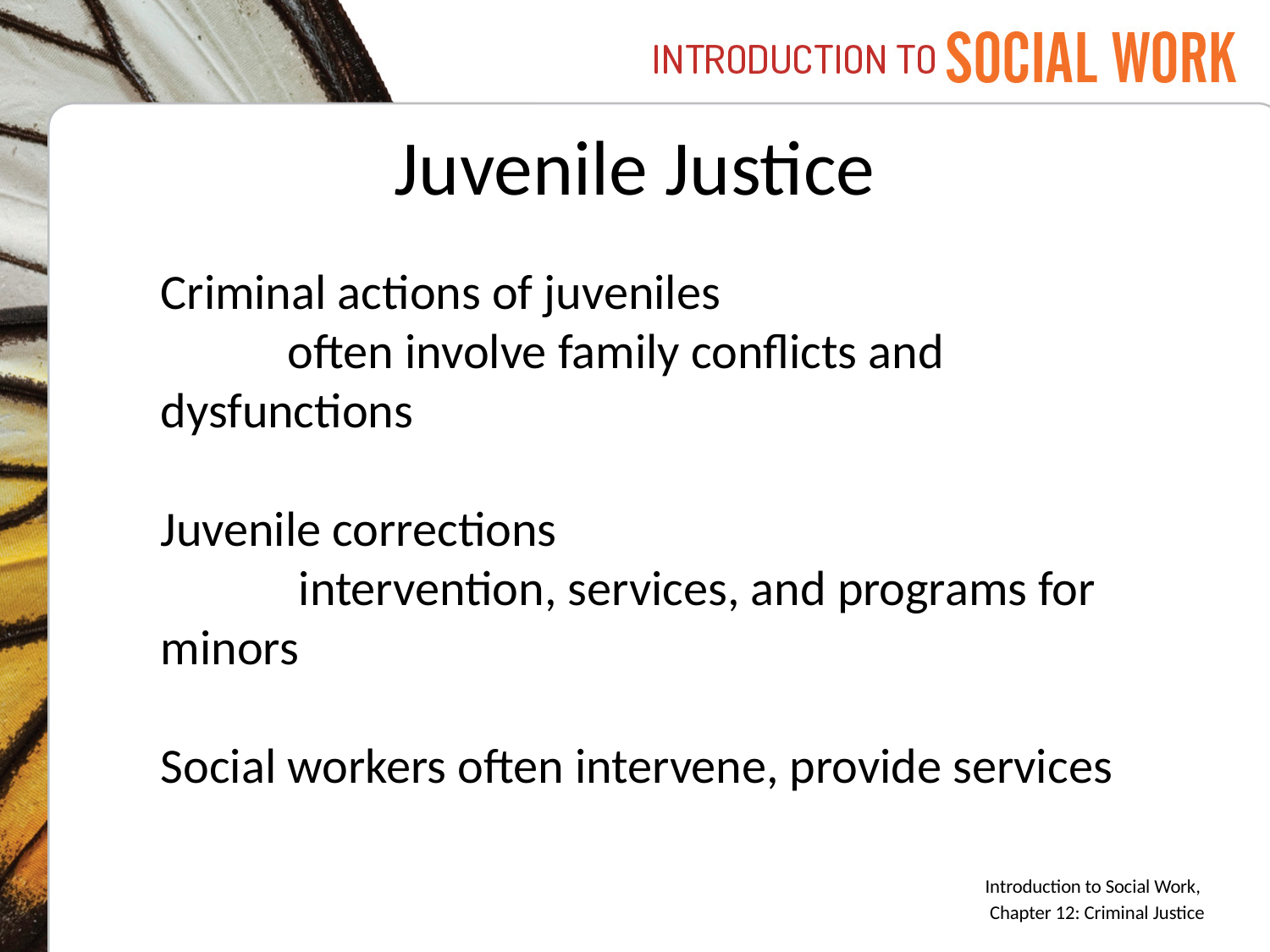

# Juvenile Justice

Criminal actions of juveniles
	often involve family conflicts and dysfunctions

Juvenile corrections
	 intervention, services, and programs for minors

Social workers often intervene, provide services

Introduction to Social Work,
Chapter 12: Criminal Justice